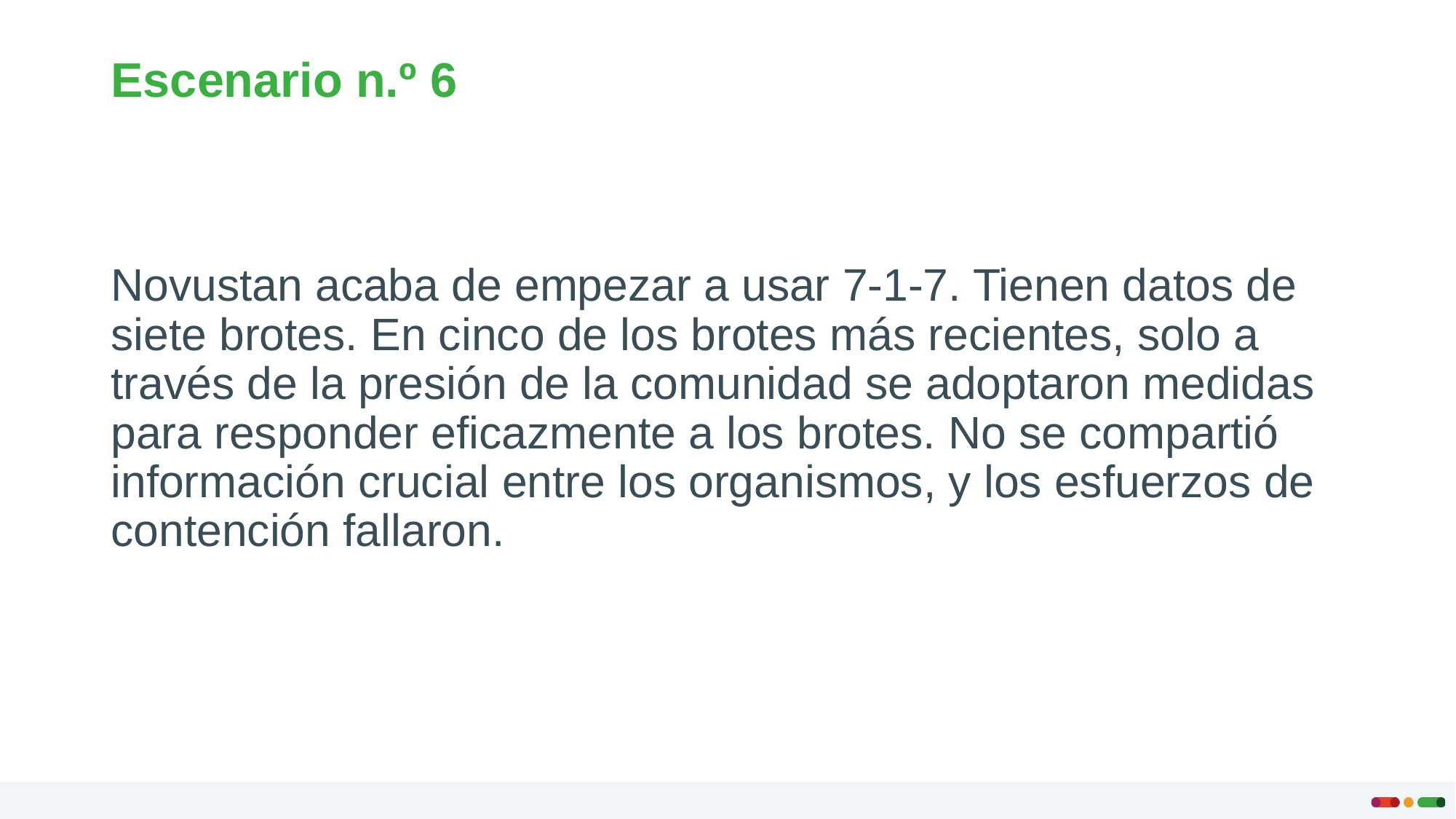

# Escenario n.º 6
Novustan acaba de empezar a usar 7-1-7. Tienen datos de siete brotes. En cinco de los brotes más recientes, solo a través de la presión de la comunidad se adoptaron medidas para responder eficazmente a los brotes. No se compartió información crucial entre los organismos, y los esfuerzos de contención fallaron.